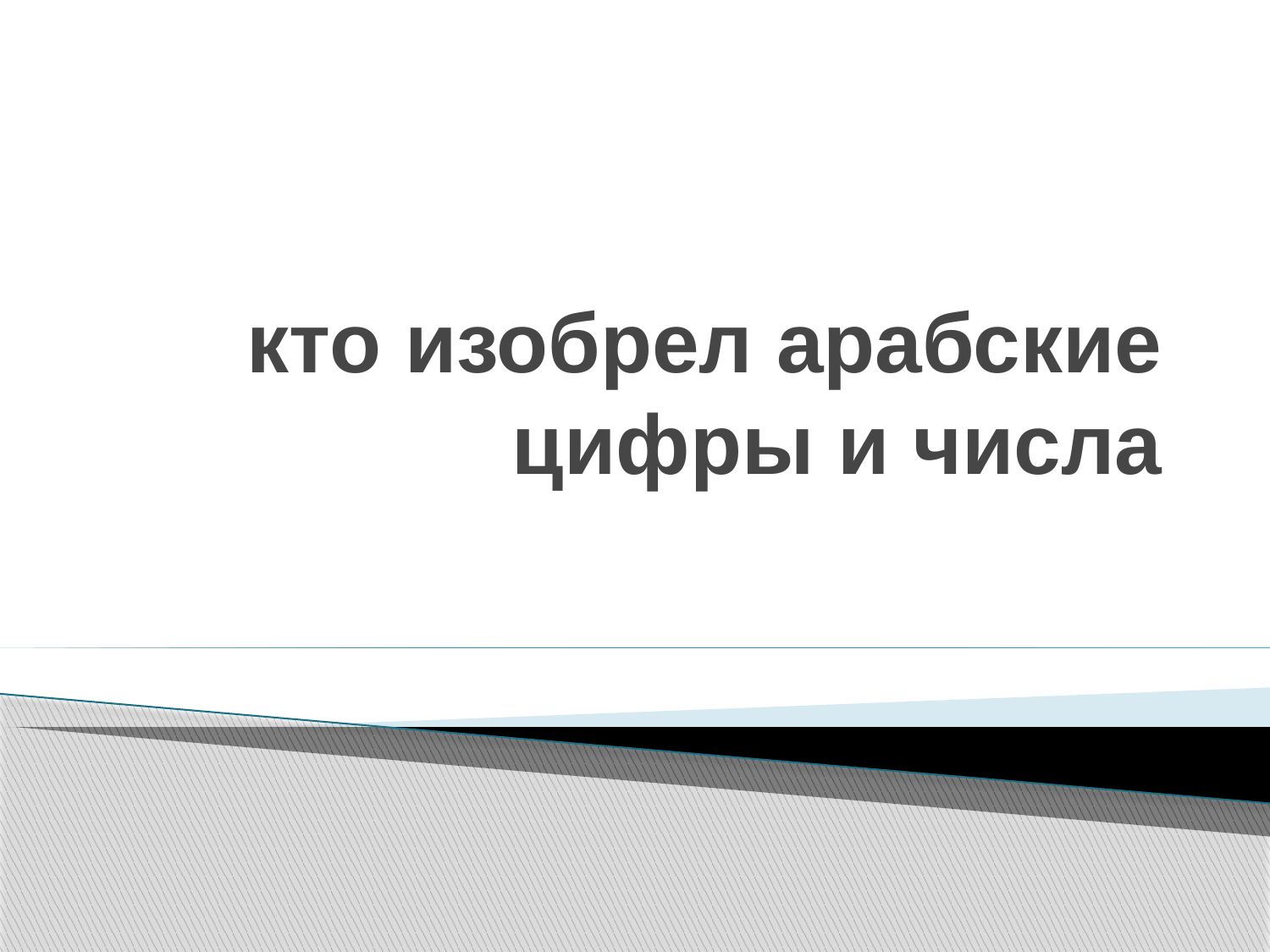

# кто изобрел арабские цифры и числа